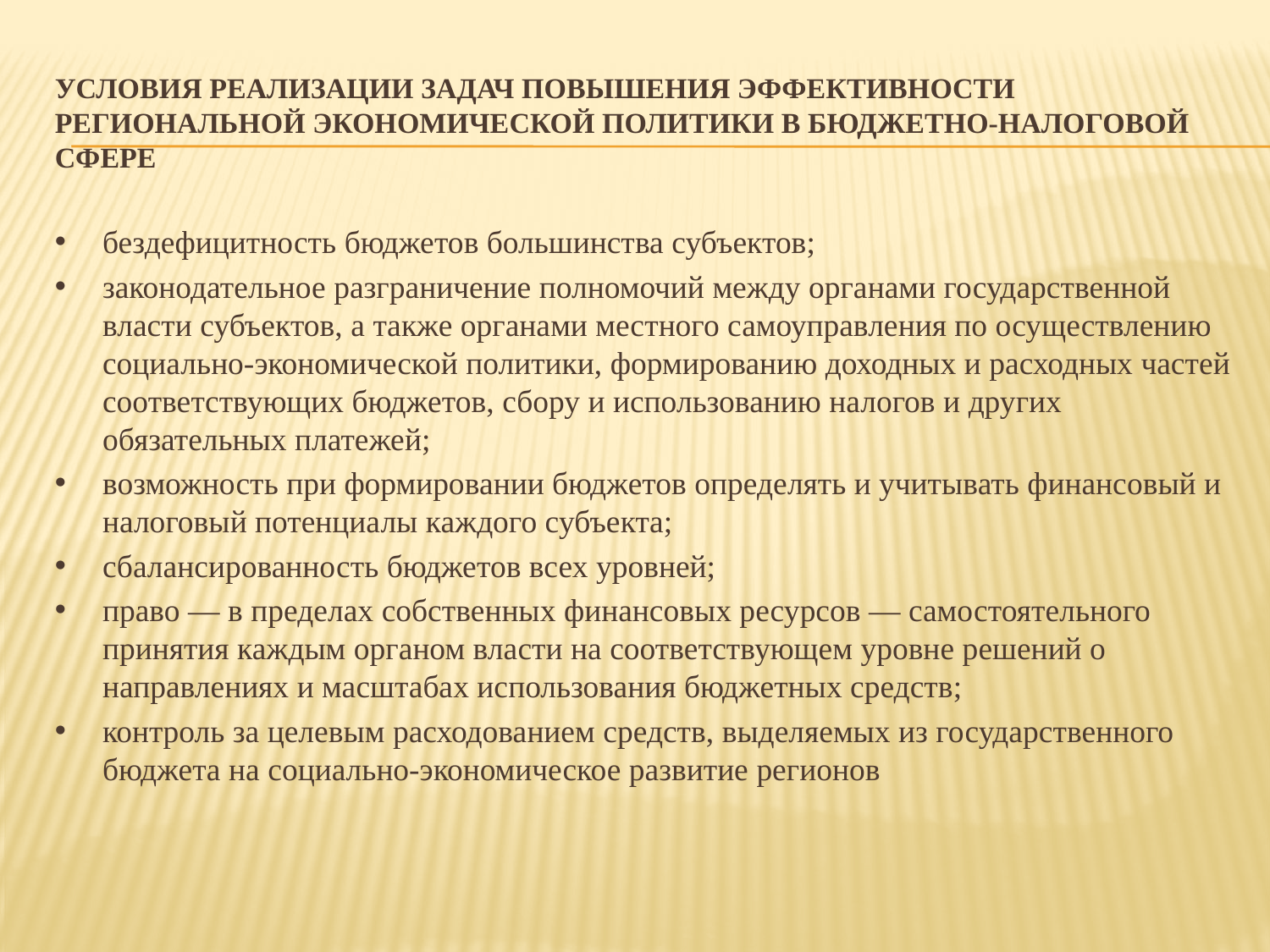

# условия реализации задач повышения эффективности региональной экономической политики в бюджетно-налоговой сфере
бездефицитность бюджетов большинства субъектов;
законодательное разграничение полномочий между органами государственной власти субъектов, а также органами местного самоуправления по осуществлению социально-экономической политики, формированию доходных и расходных частей соответствующих бюджетов, сбору и использованию налогов и других обязательных платежей;
возможность при формировании бюджетов определять и учитывать финансовый и налоговый потенциалы каждого субъекта;
сбалансированность бюджетов всех уровней;
право — в пределах собственных финансовых ресурсов — самостоятельного принятия каждым органом власти на соответствующем уровне решений о направлениях и масштабах использования бюджетных средств;
контроль за целевым расходованием средств, выделяемых из государственного бюджета на социально-экономическое развитие регионов